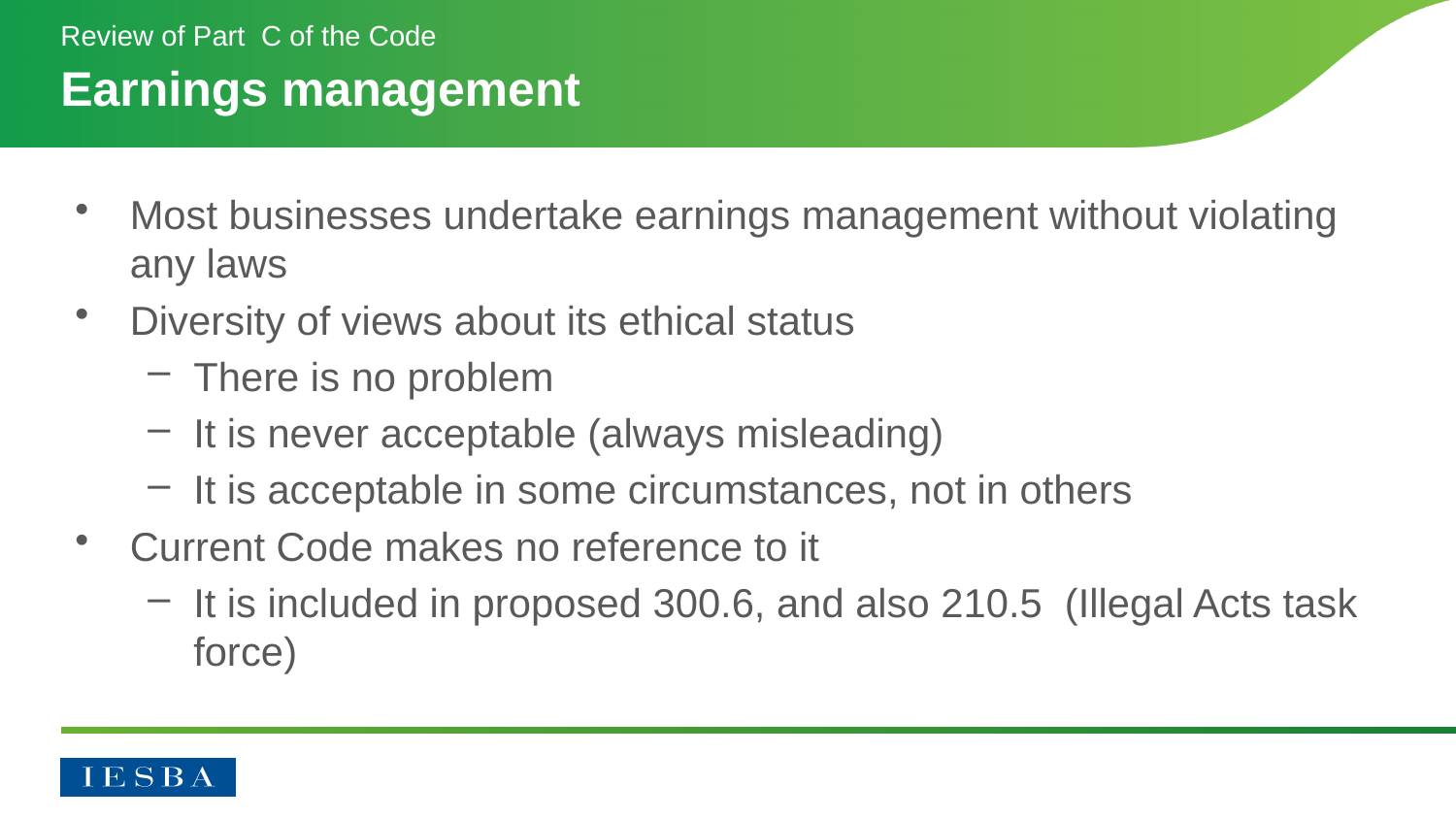

Review of Part  C of the Code

# Earnings management
Most businesses undertake earnings management without violating any laws
Diversity of views about its ethical status
There is no problem
It is never acceptable (always misleading)
It is acceptable in some circumstances, not in others
Current Code makes no reference to it
It is included in proposed 300.6, and also 210.5  (Illegal Acts task force)